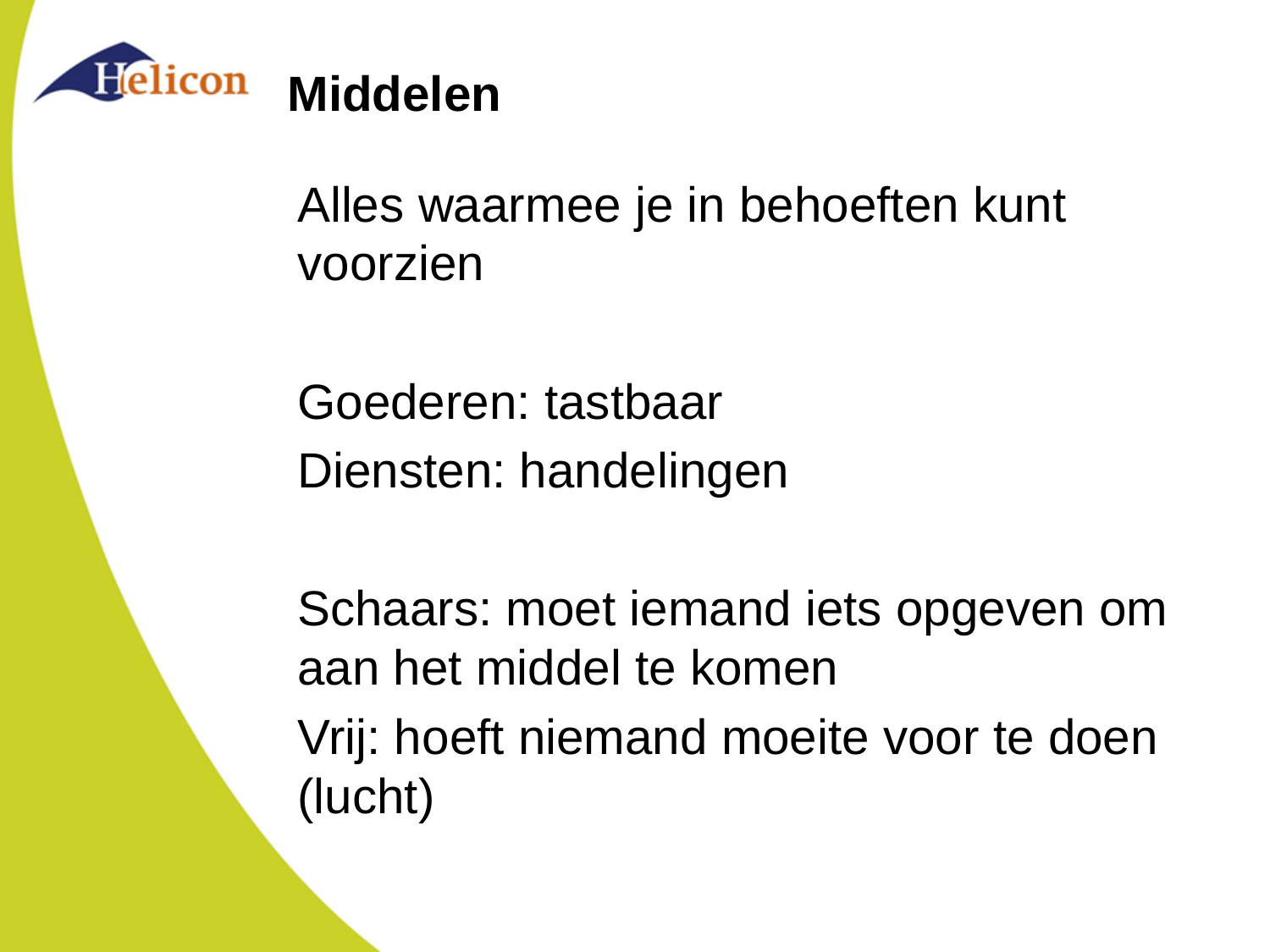

# Middelen
Alles waarmee je in behoeften kunt voorzien

Goederen: tastbaar
Diensten: handelingen

Schaars: moet iemand iets opgeven om aan het middel te komen
Vrij: hoeft niemand moeite voor te doen (lucht)